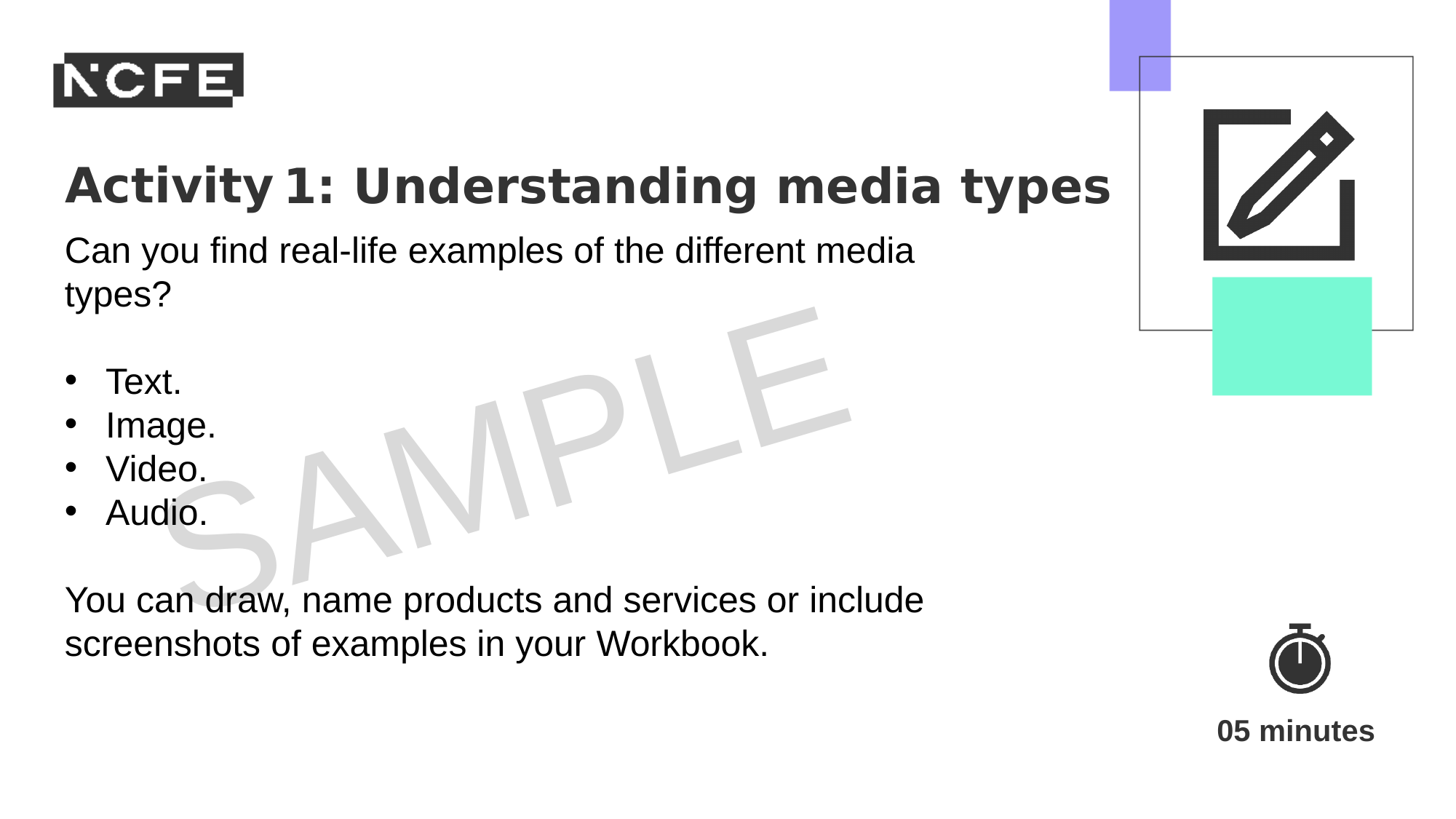

1: Understanding media types
Can you find real-life examples of the different media types?

Text.
Image.
Video.
Audio.

You can draw, name products and services or include screenshots of examples in your Workbook.
05 minutes